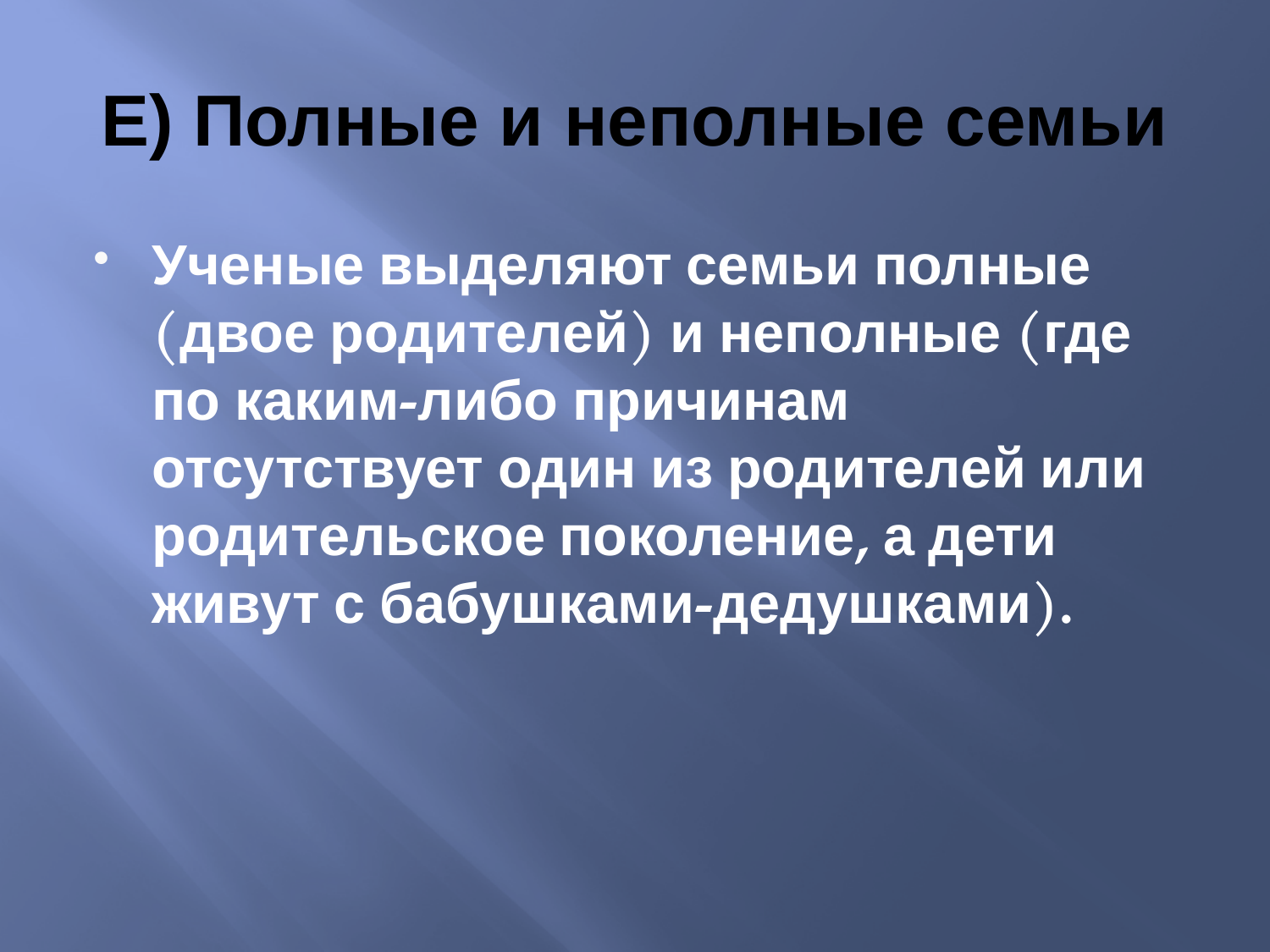

# Е) Полные и неполные семьи
Ученые выделяют семьи полные (двое родителей) и неполные (где по каким-либо причинам отсутствует один из родителей или родительское поколение, а дети живут с бабушками-дедушками).